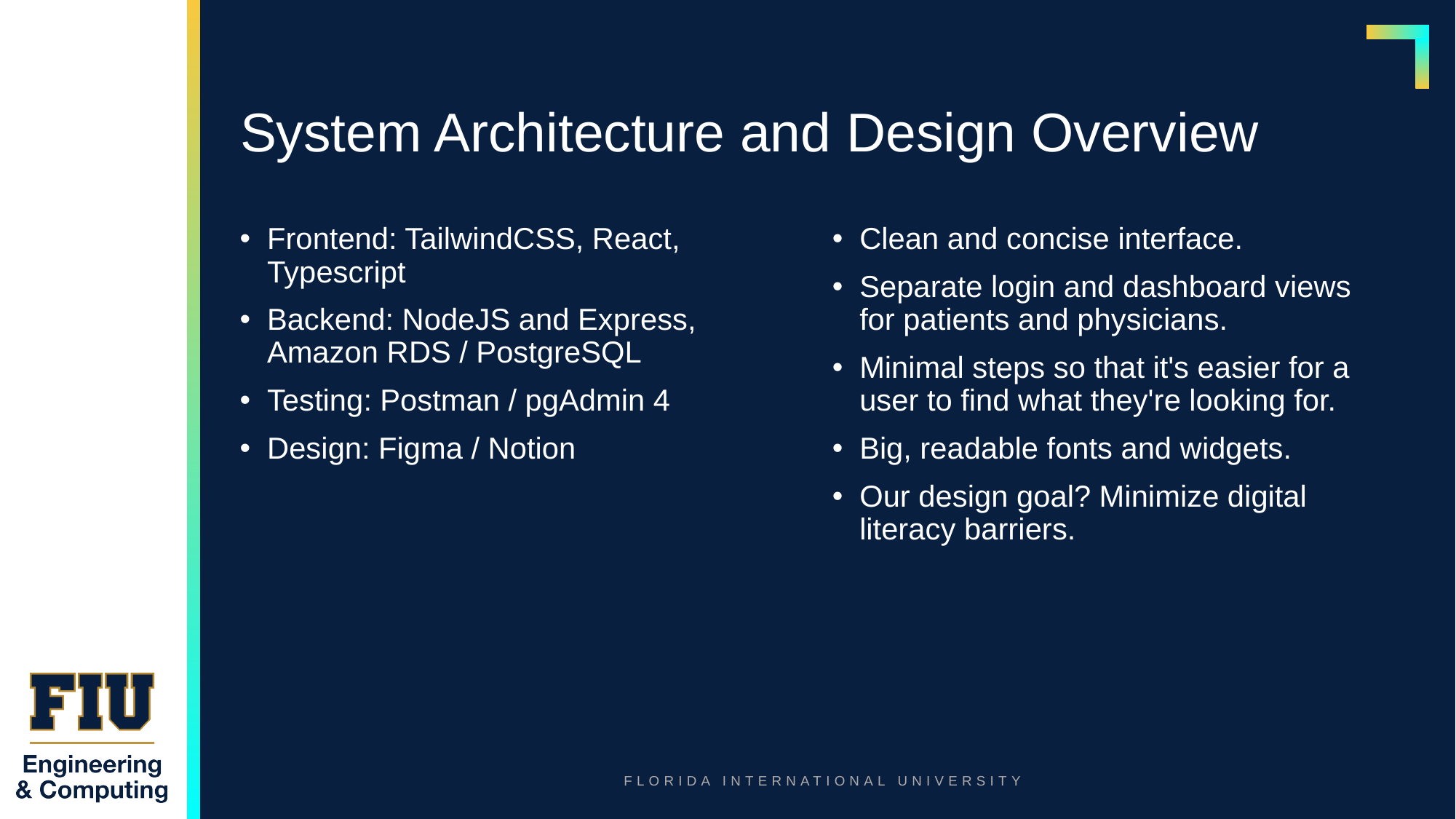

# System Architecture and Design Overview
Frontend: TailwindCSS, React, Typescript
Backend: NodeJS and Express, Amazon RDS / PostgreSQL
Testing: Postman / pgAdmin 4
Design: Figma / Notion
Clean and concise interface.
Separate login and dashboard views for patients and physicians.
Minimal steps so that it's easier for a user to find what they're looking for.
Big, readable fonts and widgets.
Our design goal? Minimize digital literacy barriers.